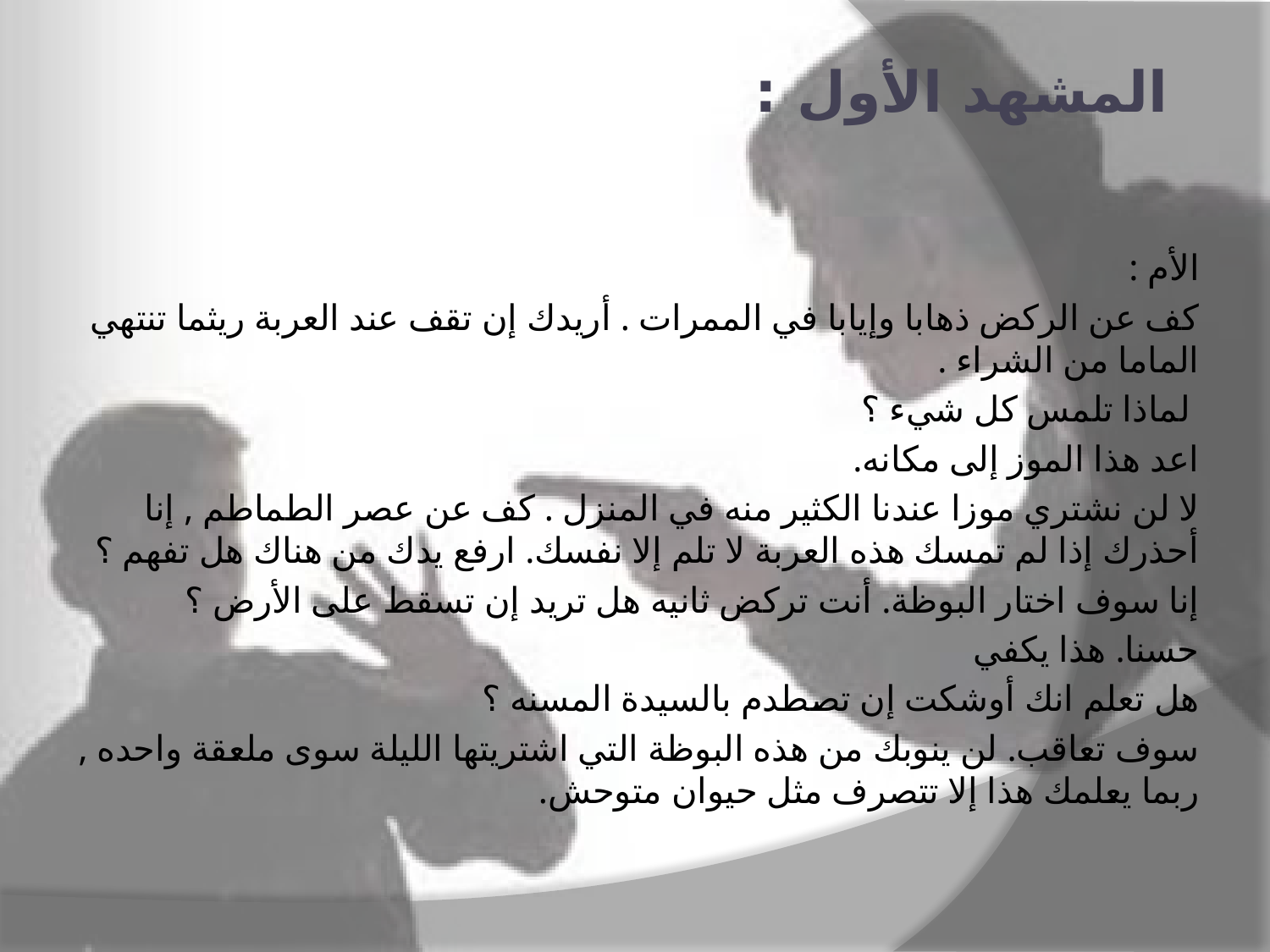

# المشهد الأول :
الأم :
كف عن الركض ذهابا وإيابا في الممرات . أريدك إن تقف عند العربة ريثما تنتهي الماما من الشراء .
 لماذا تلمس كل شيء ؟
اعد هذا الموز إلى مكانه.
لا لن نشتري موزا عندنا الكثير منه في المنزل . كف عن عصر الطماطم , إنا أحذرك إذا لم تمسك هذه العربة لا تلم إلا نفسك. ارفع يدك من هناك هل تفهم ؟
إنا سوف اختار البوظة. أنت تركض ثانيه هل تريد إن تسقط على الأرض ؟
حسنا. هذا يكفي
هل تعلم انك أوشكت إن تصطدم بالسيدة المسنه ؟
سوف تعاقب. لن ينوبك من هذه البوظة التي اشتريتها الليلة سوى ملعقة واحده , ربما يعلمك هذا إلا تتصرف مثل حيوان متوحش.